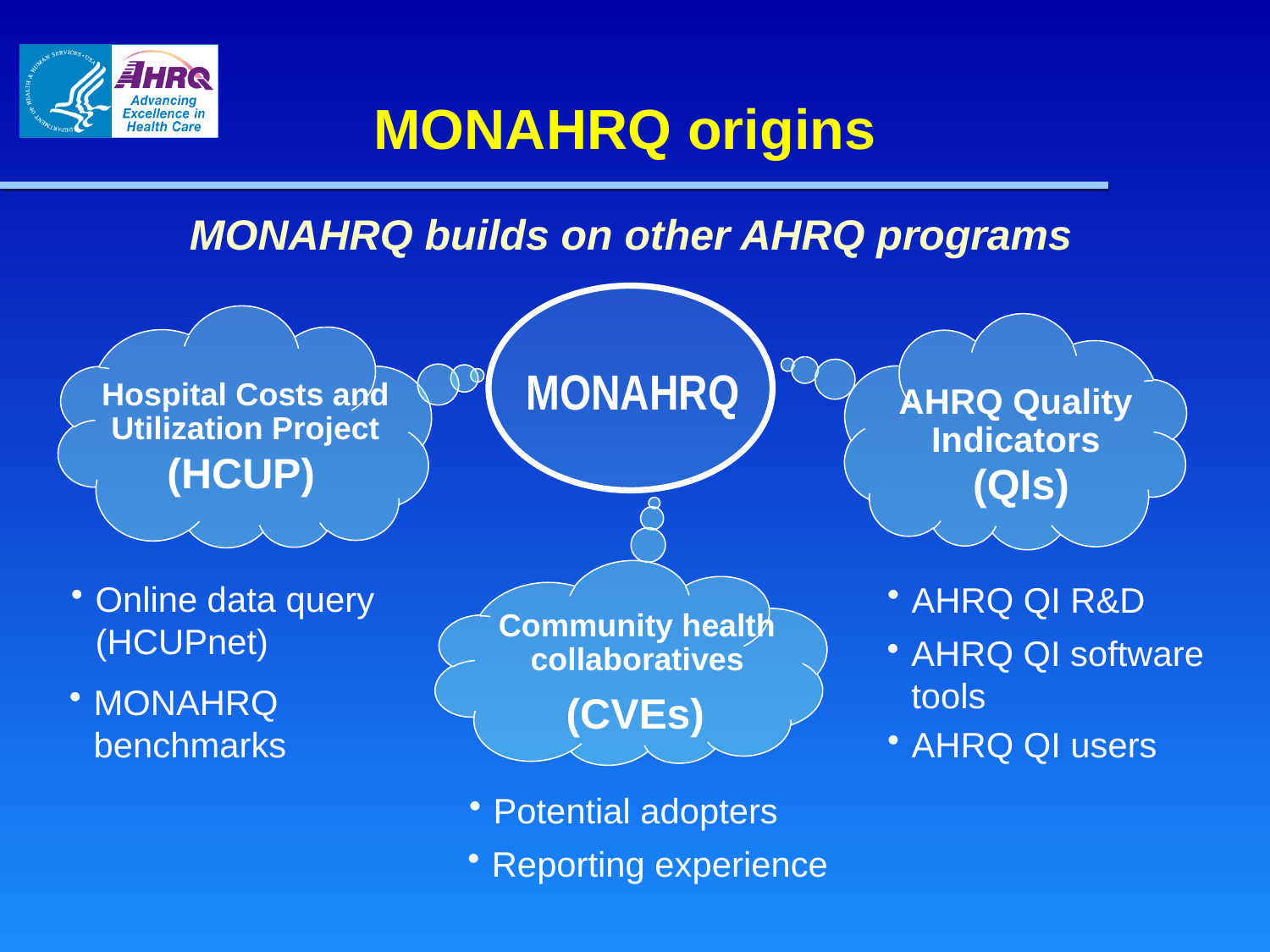

MONAHRQ origins
MONAHRQ builds on other AHRQ programs

MONAHRQ

Hospital Costs and Utilization Project
AHRQ Quality Indicators

(HCUP)
(QIs)

Online data query (HCUPnet)
AHRQ QI R&D
Community health collaboratives
AHRQ QI software  tools
MONAHRQ benchmarks
(CVEs)
AHRQ QI users
Potential adopters
Reporting experience